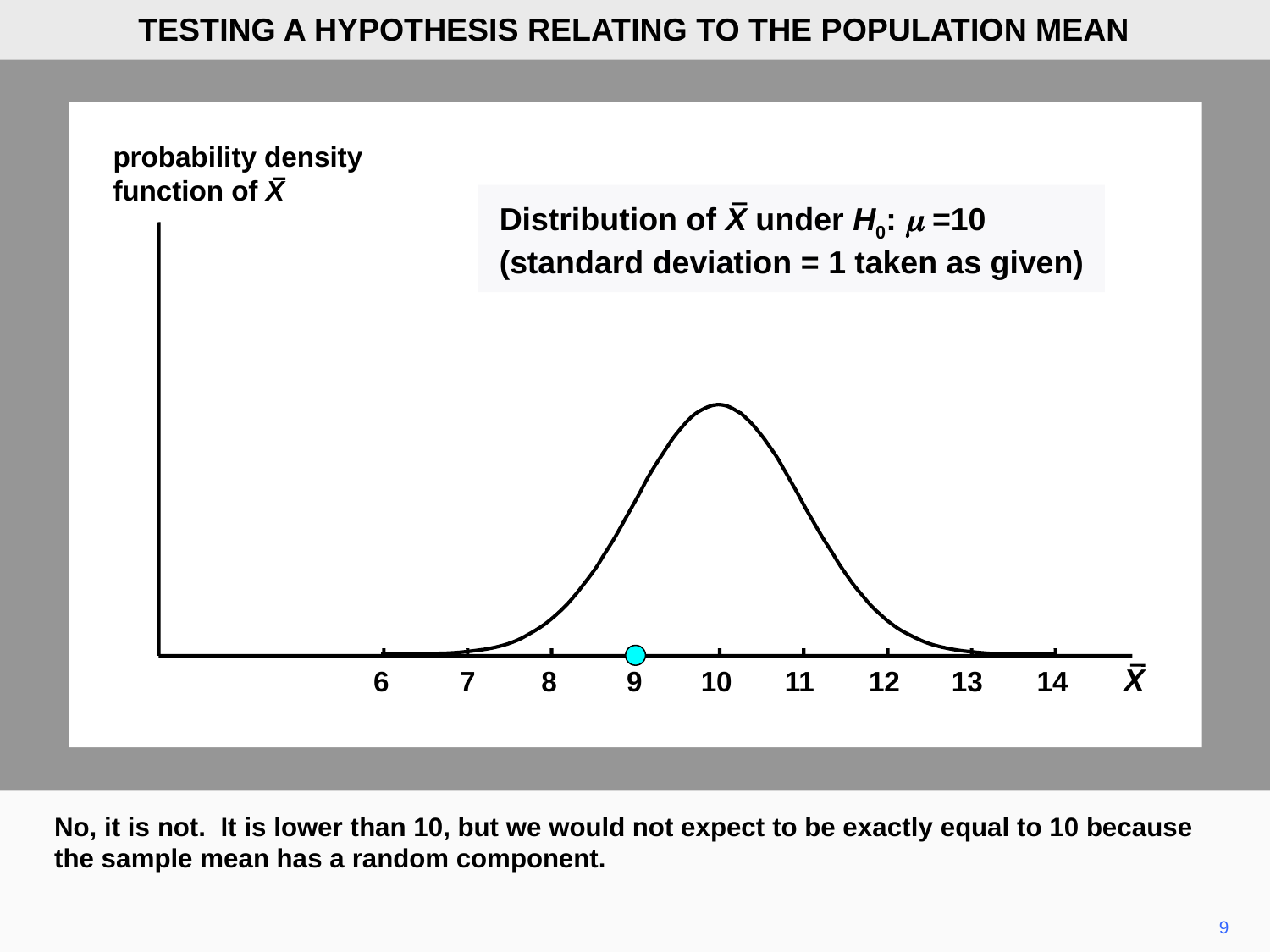

TESTING A HYPOTHESIS RELATING TO THE POPULATION MEAN

probability density
function of X

Distribution of X under H0: μ =10
(standard deviation = 1 taken as given)

X

6
7
8
9
10
11
12
13
14

No, it is not.  It is lower than 10, but we would not expect to be exactly equal to 10 because the sample mean has a random component.
9